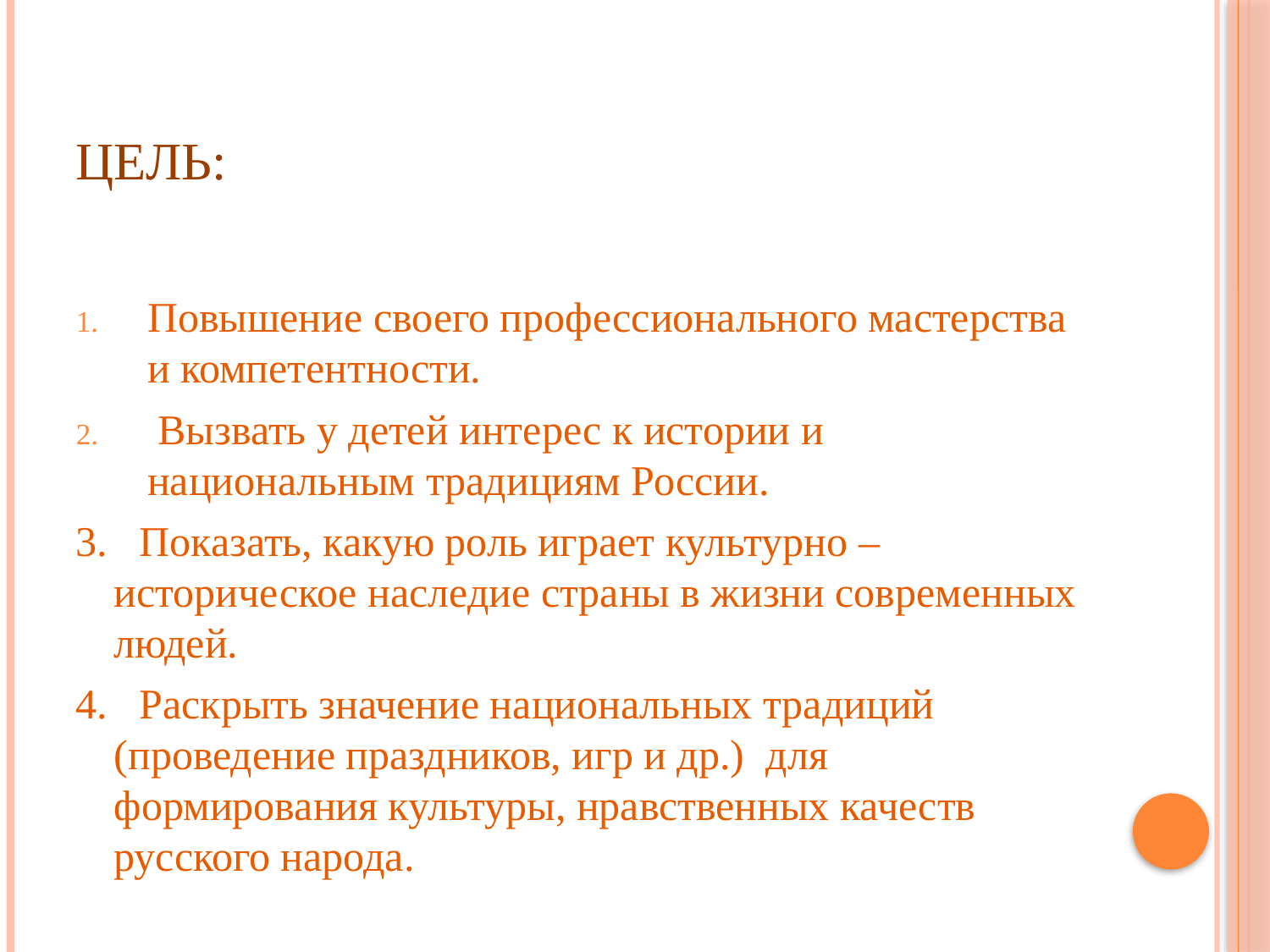

# Цель:

Повышение своего профессионального мастерства и компетентности.
 Вызвать у детей интерес к истории и национальным традициям России.
3.   Показать, какую роль играет культурно – историческое наследие страны в жизни современных людей.
4.   Раскрыть значение национальных традиций (проведение праздников, игр и др.)  для формирования культуры, нравственных качеств русского народа.